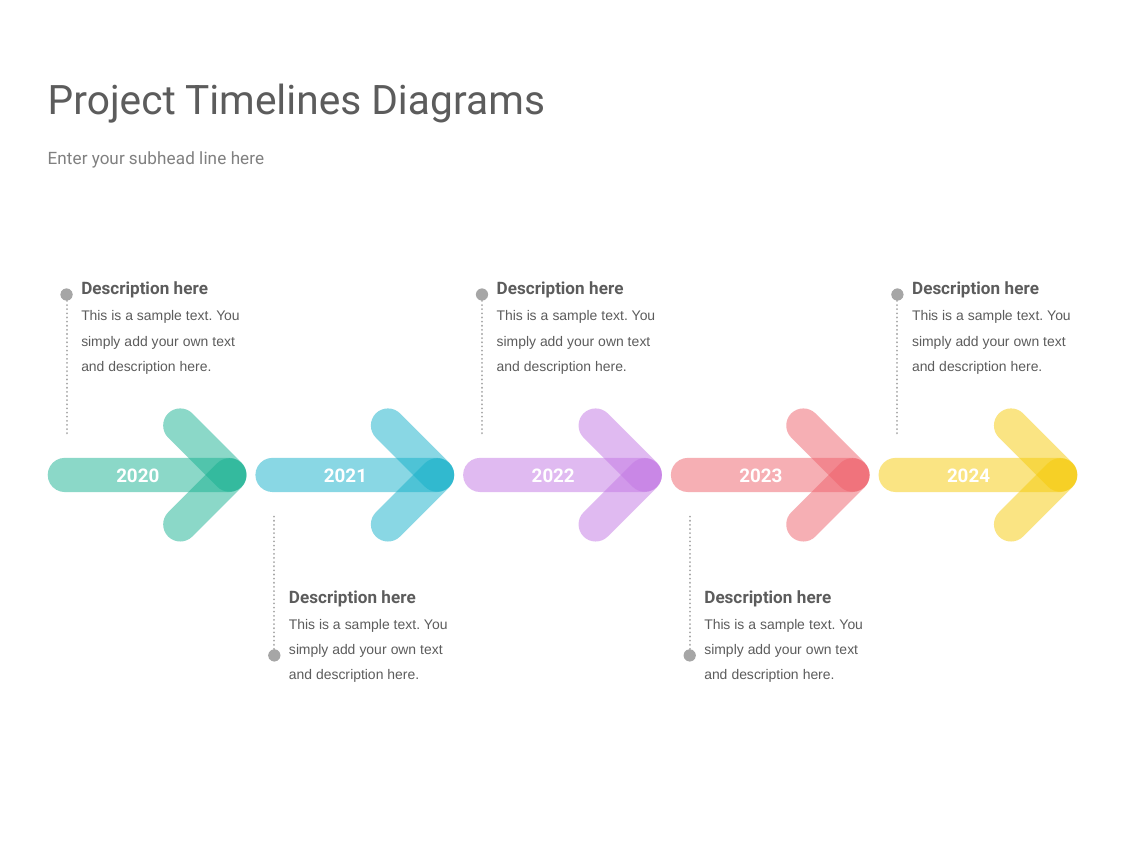

# Project Timelines Diagrams
Enter your subhead line here
Description here
This is a sample text. You simply add your own text and description here.
Description here
This is a sample text. You simply add your own text and description here.
Description here
This is a sample text. You simply add your own text and description here.

2020

2021

2022

2023

2024
Description here
This is a sample text. You simply add your own text and description here.
Description here
This is a sample text. You simply add your own text and description here.